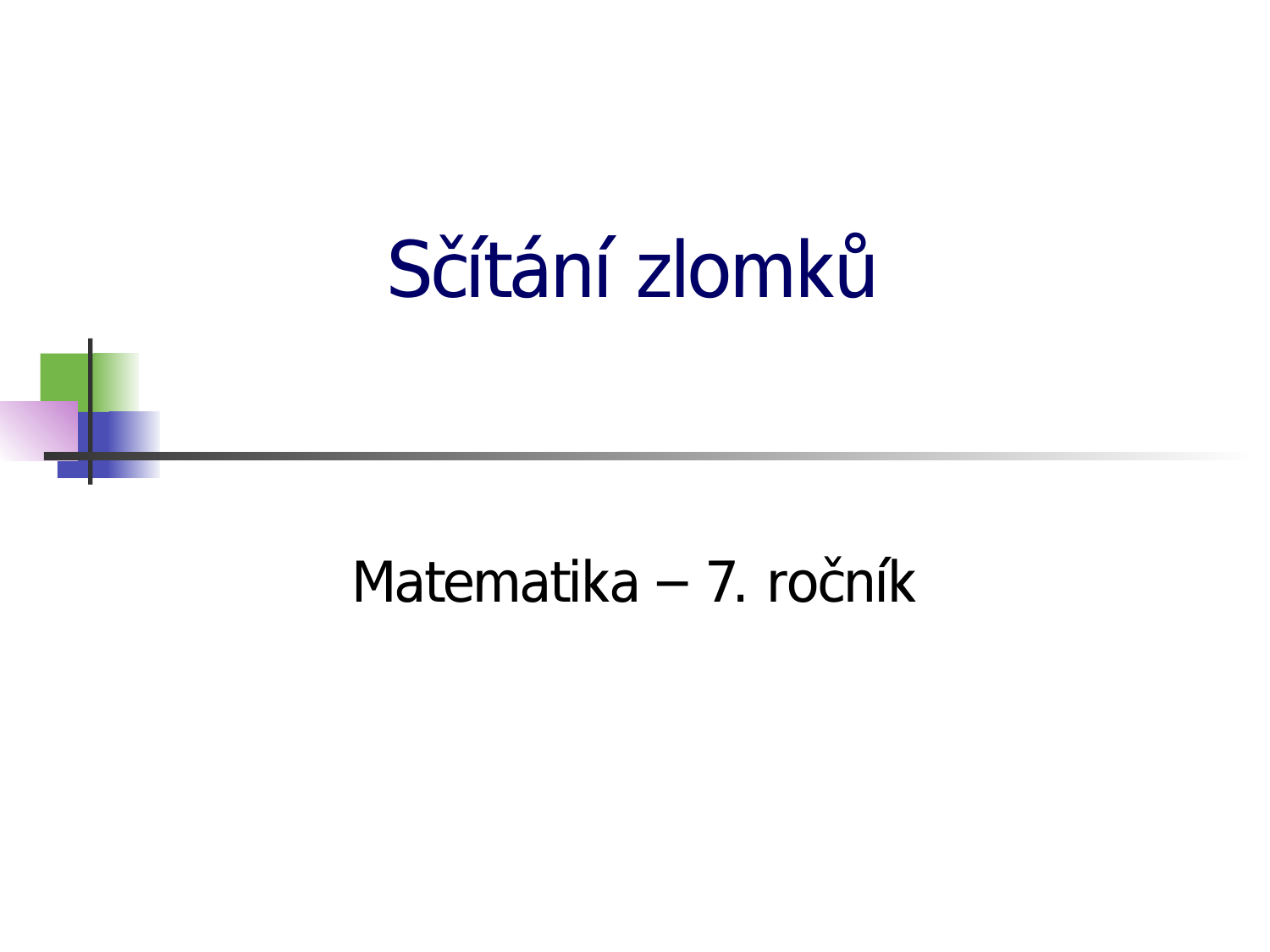

# Sčítání zlomků
Matematika – 7. ročník